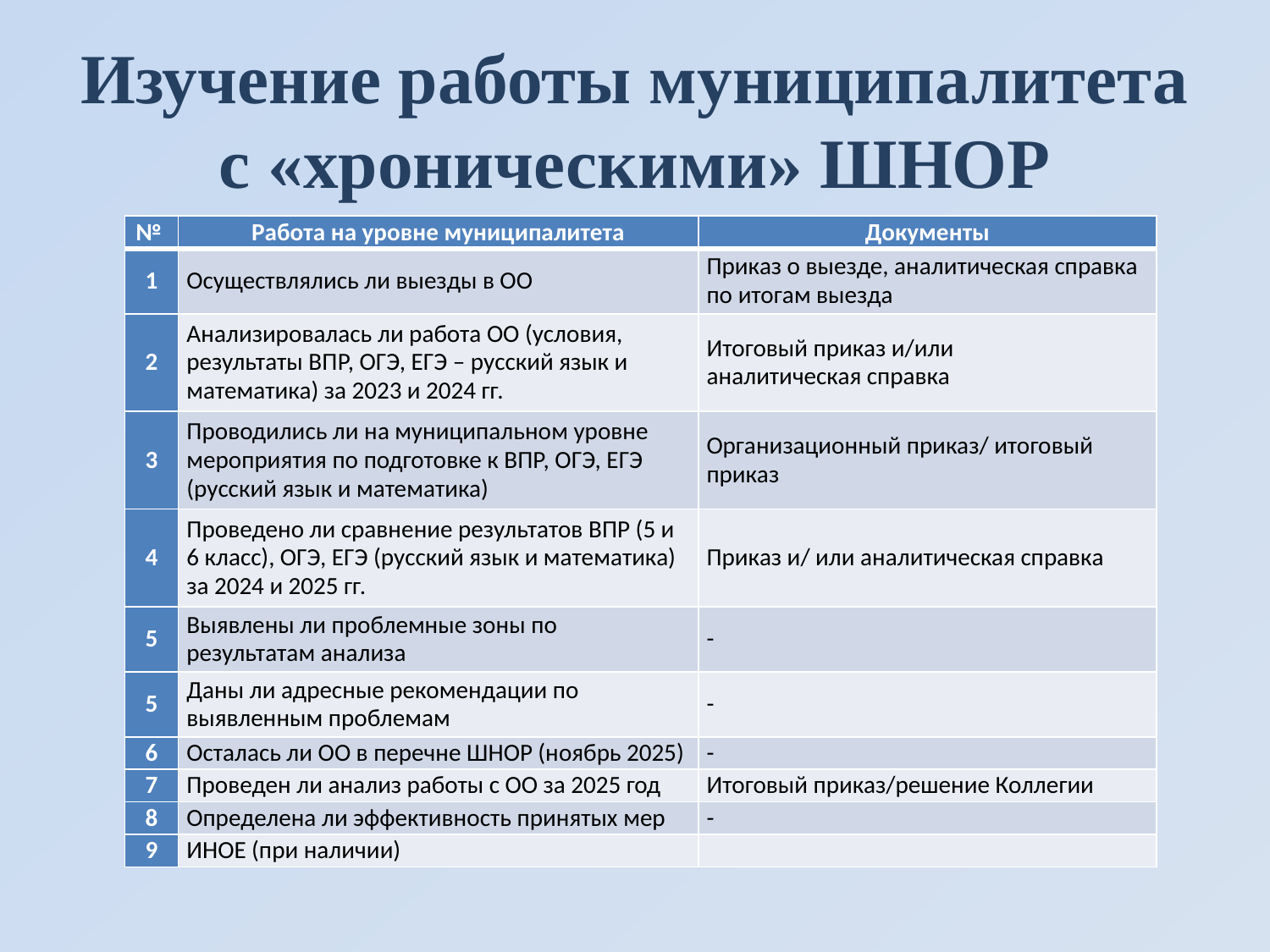

# Изучение работы муниципалитета с «хроническими» ШНОР
| № | Работа на уровне муниципалитета | Документы |
| --- | --- | --- |
| 1 | Осуществлялись ли выезды в ОО | Приказ о выезде, аналитическая справка по итогам выезда |
| 2 | Анализировалась ли работа ОО (условия, результаты ВПР, ОГЭ, ЕГЭ – русский язык и математика) за 2023 и 2024 гг. | Итоговый приказ и/или аналитическая справка |
| 3 | Проводились ли на муниципальном уровне мероприятия по подготовке к ВПР, ОГЭ, ЕГЭ (русский язык и математика) | Организационный приказ/ итоговый приказ |
| 4 | Проведено ли сравнение результатов ВПР (5 и 6 класс), ОГЭ, ЕГЭ (русский язык и математика) за 2024 и 2025 гг. | Приказ и/ или аналитическая справка |
| 5 | Выявлены ли проблемные зоны по результатам анализа | - |
| 5 | Даны ли адресные рекомендации по выявленным проблемам | - |
| 6 | Осталась ли ОО в перечне ШНОР (ноябрь 2025) | - |
| 7 | Проведен ли анализ работы с ОО за 2025 год | Итоговый приказ/решение Коллегии |
| 8 | Определена ли эффективность принятых мер | - |
| 9 | ИНОЕ (при наличии) |  |